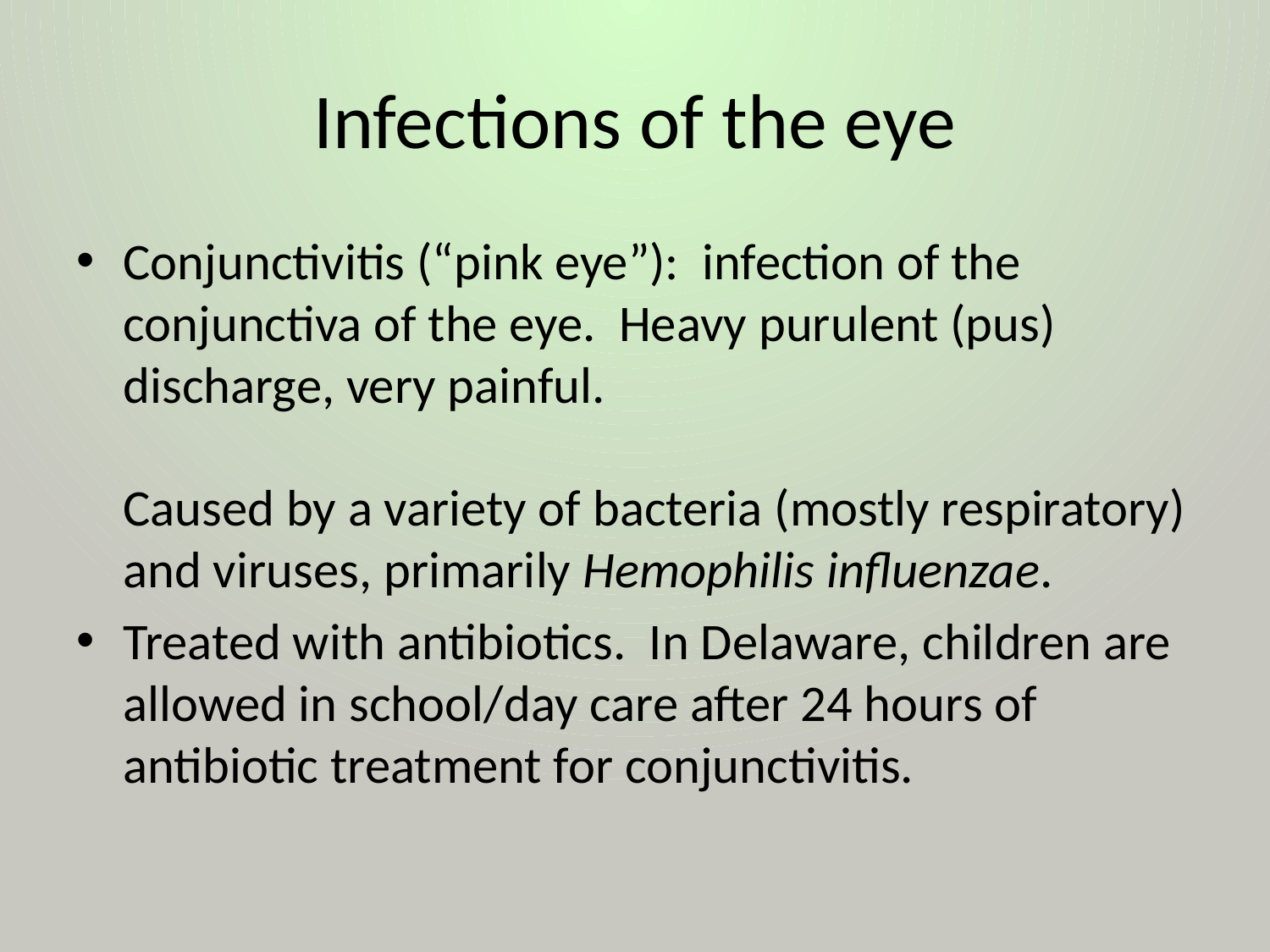

# Infections of the eye
Conjunctivitis (“pink eye”):  infection of the conjunctiva of the eye.  Heavy purulent (pus) discharge, very painful.
Caused by a variety of bacteria (mostly respiratory) and viruses, primarily Hemophilis influenzae.
Treated with antibiotics.  In Delaware, children are allowed in school/day care after 24 hours of antibiotic treatment for conjunctivitis.